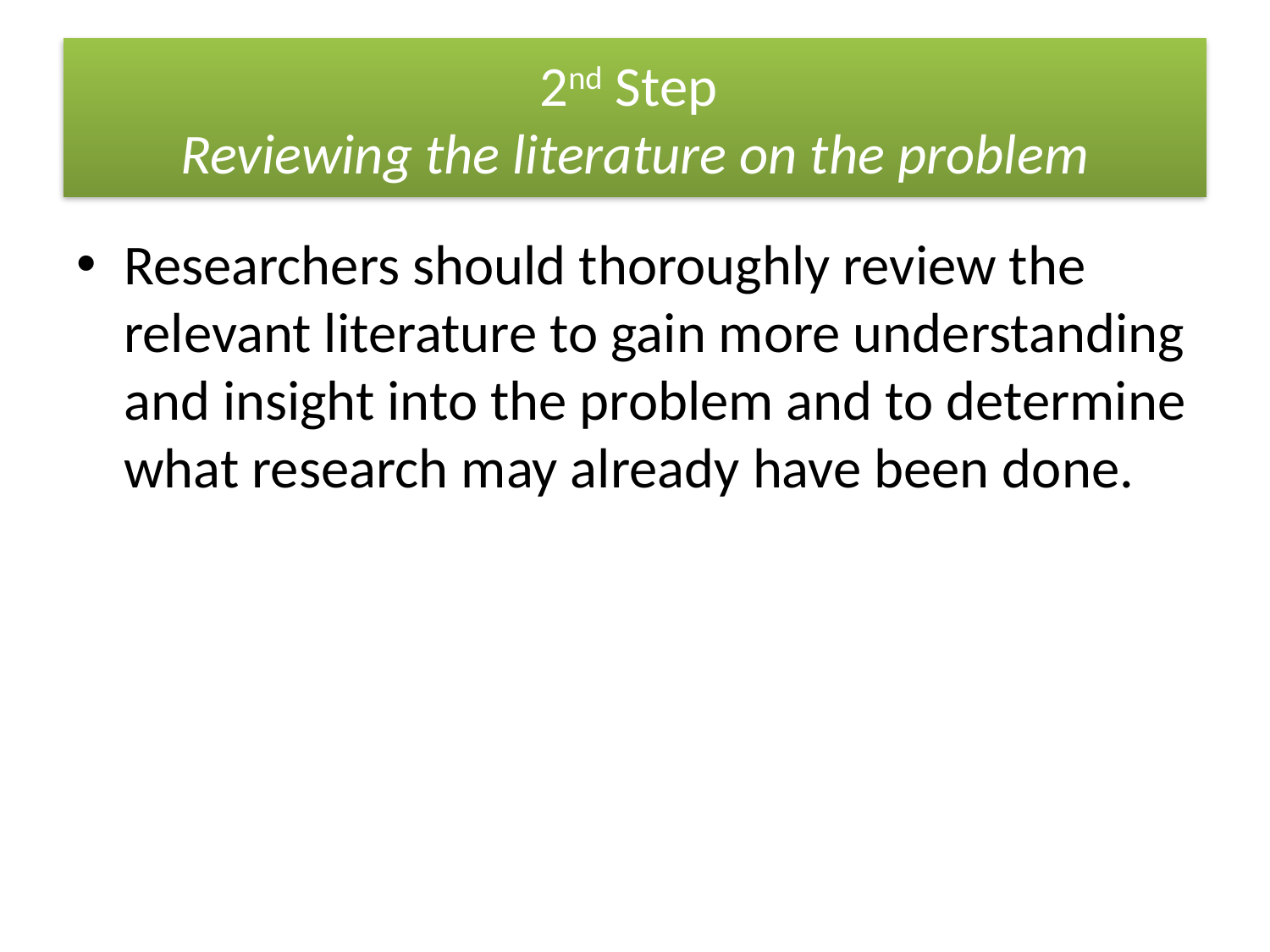

# 2nd Step Reviewing the literature on the problem
Researchers should thoroughly review the relevant literature to gain more understanding and insight into the problem and to determine what research may already have been done.